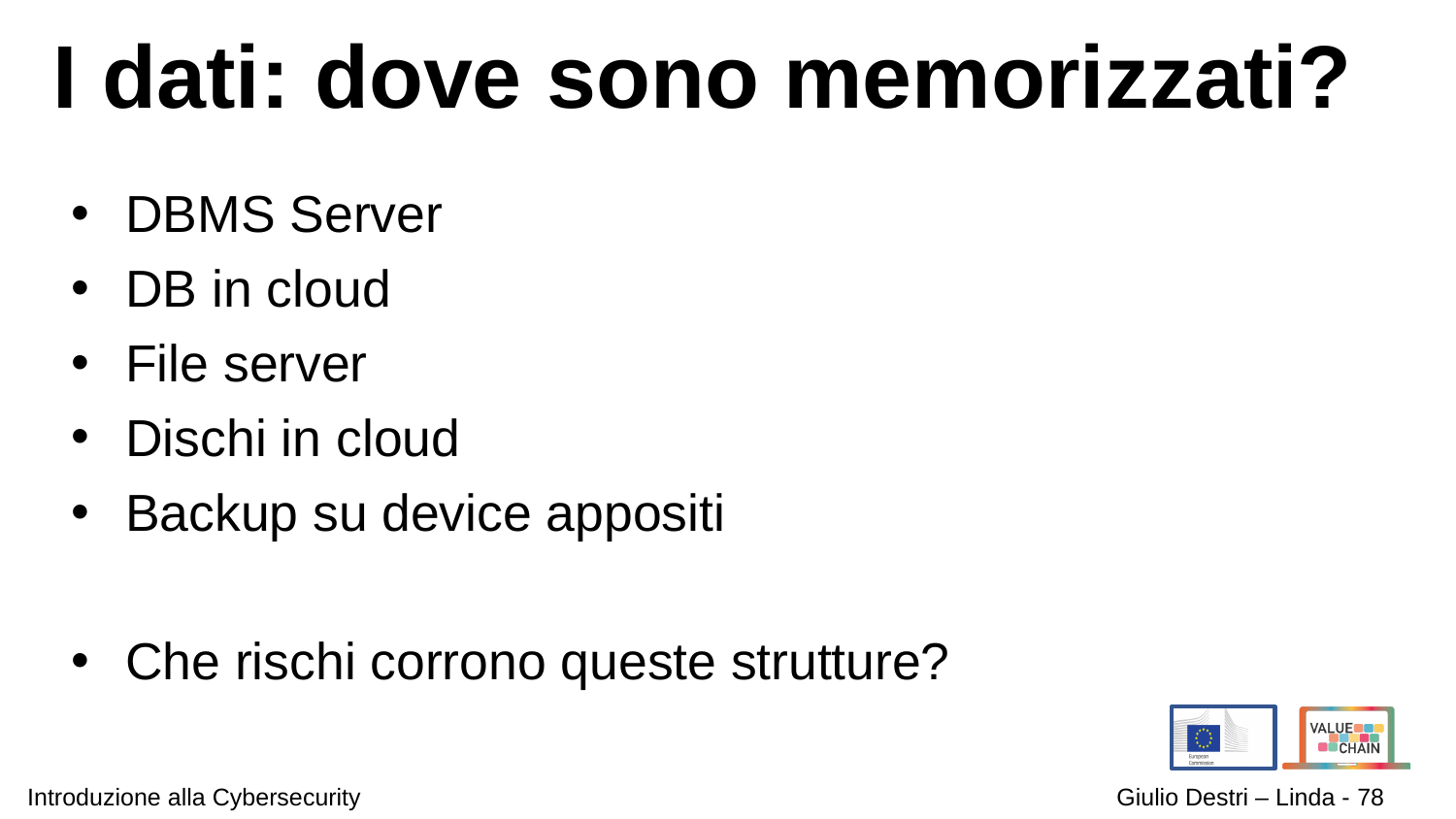

# I dati: dove sono memorizzati?
DBMS Server
DB in cloud
File server
Dischi in cloud
Backup su device appositi

Che rischi corrono queste strutture?